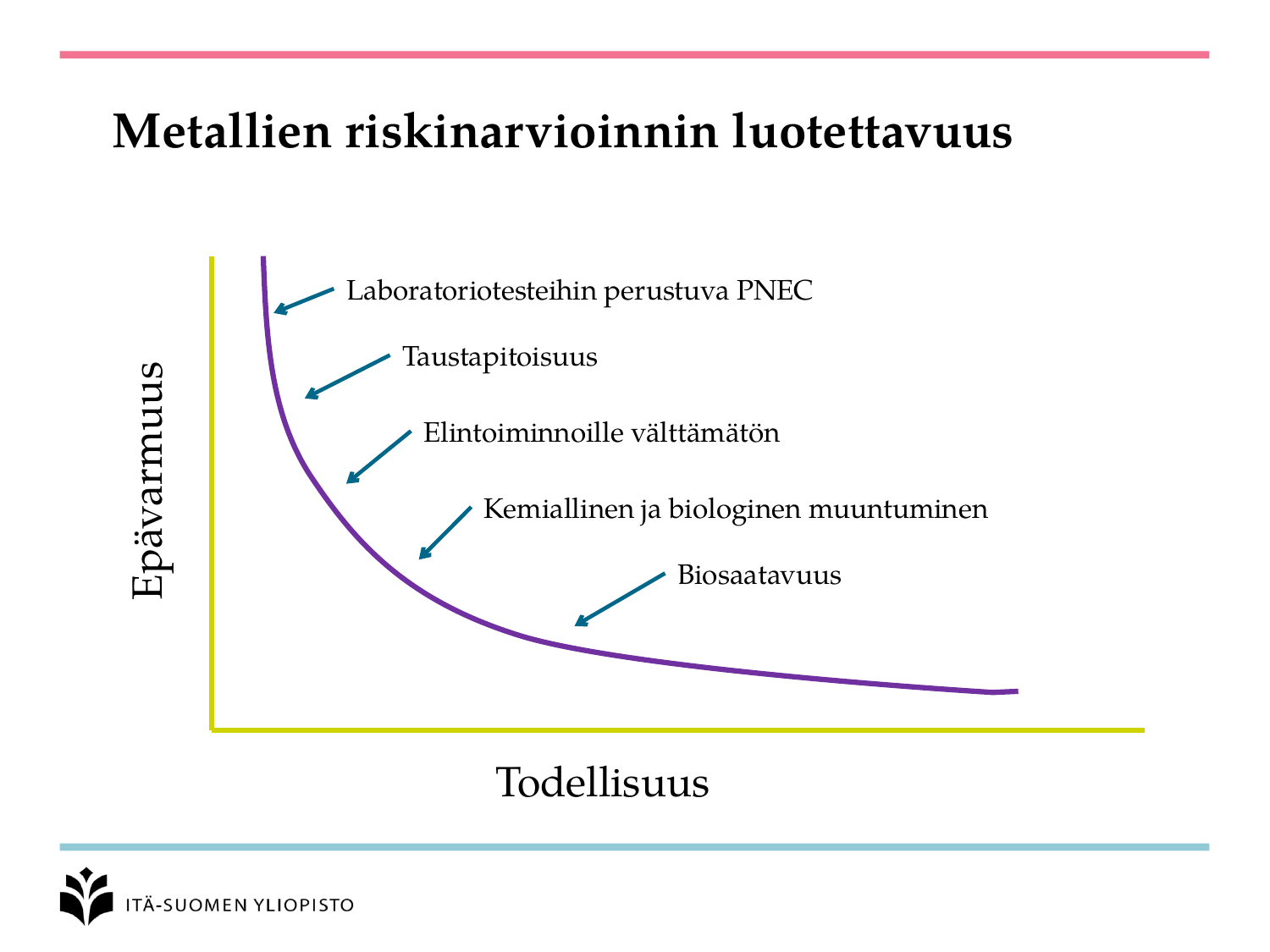

Metallien riskinarvioinnin luotettavuus

Laboratoriotesteihin perustuva PNEC
Taustapitoisuus
Elintoiminnoille välttämätön
Epävarmuus
Kemiallinen ja biologinen muuntuminen
Biosaatavuus
Todellisuus